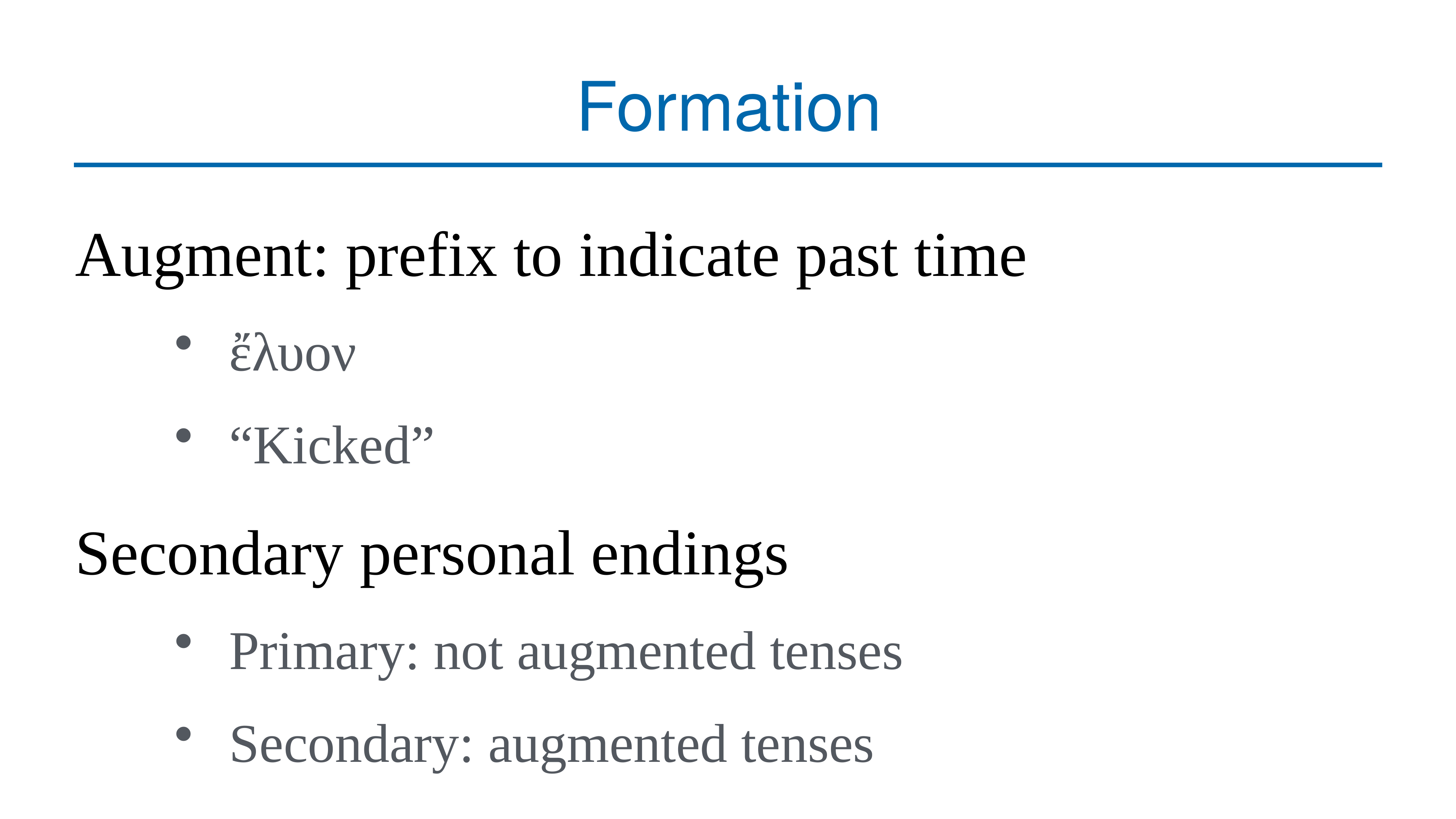

# Formation
Augment: prefix to indicate past time
ἔλυον
“Kicked”
Secondary personal endings
Primary: not augmented tenses
Secondary: augmented tenses